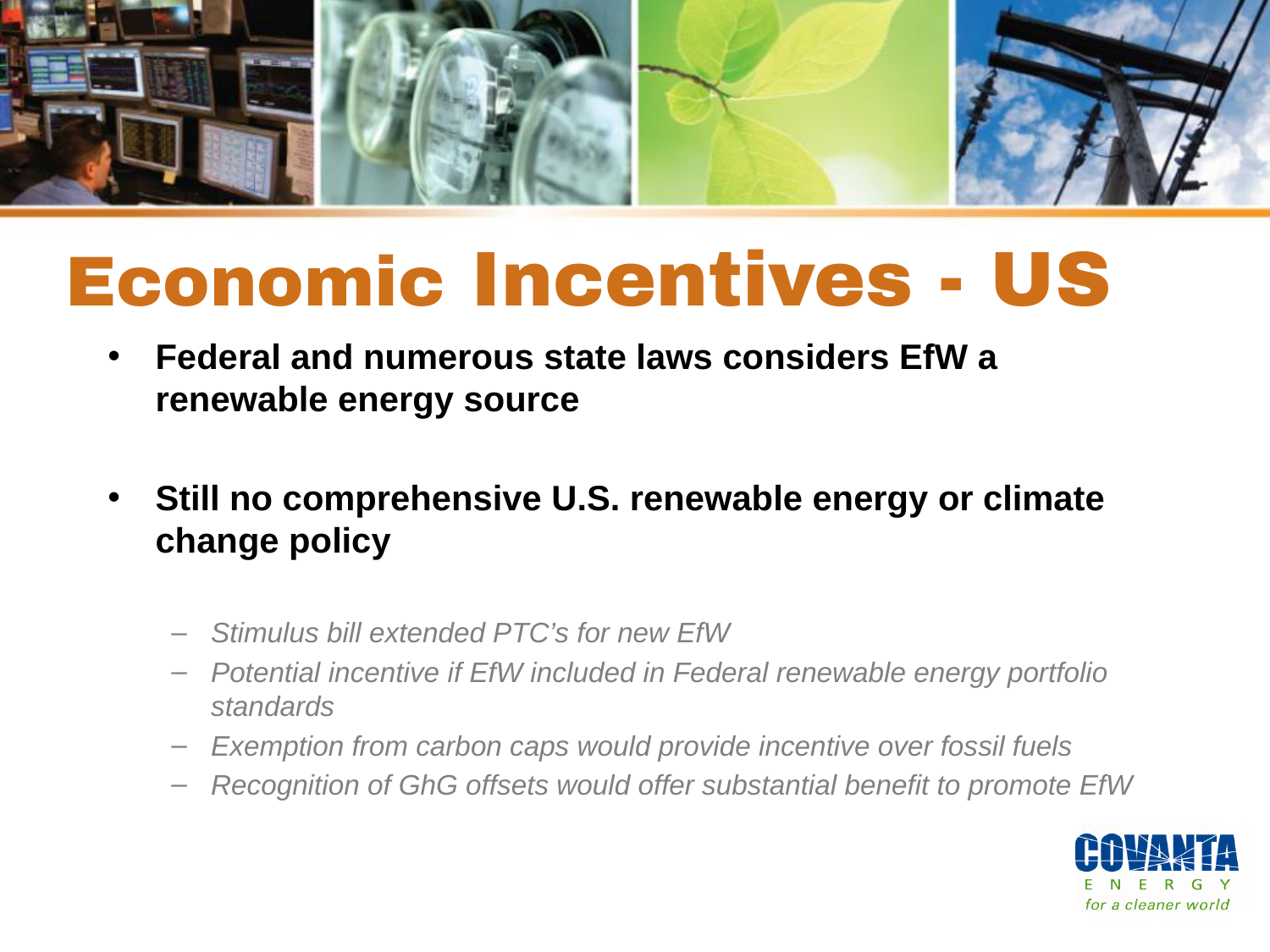

# Economic Incentives - US
Federal and numerous state laws considers EfW a renewable energy source

Still no comprehensive U.S. renewable energy or climate change policy

Stimulus bill extended PTC’s for new EfW
Potential incentive if EfW included in Federal renewable energy portfolio standards
Exemption from carbon caps would provide incentive over fossil fuels
Recognition of GhG offsets would offer substantial benefit to promote EfW